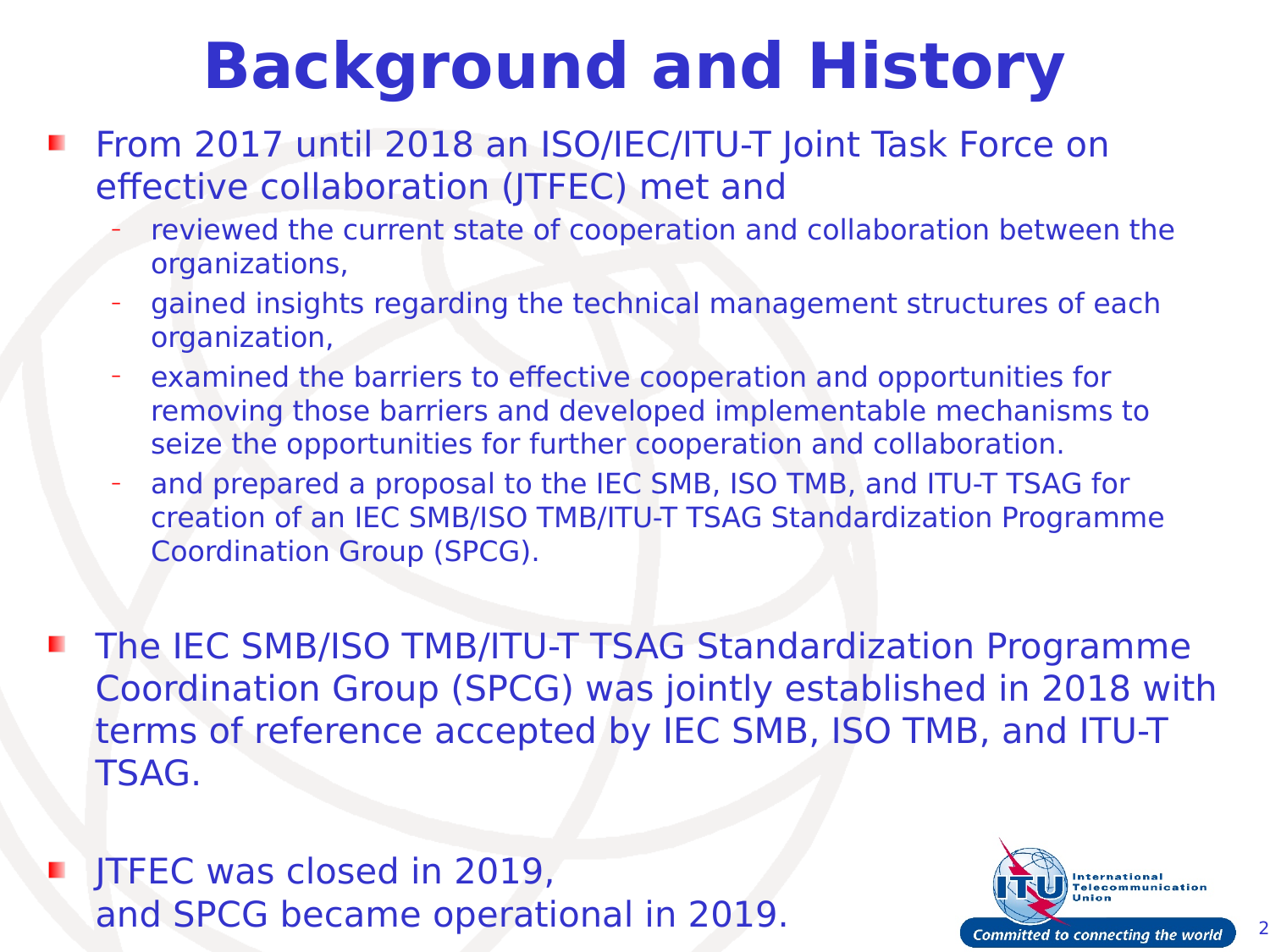

# Background and History
From 2017 until 2018 an ISO/IEC/ITU-T Joint Task Force on effective collaboration (JTFEC) met and
reviewed the current state of cooperation and collaboration between the organizations,
gained insights regarding the technical management structures of each organization,
examined the barriers to effective cooperation and opportunities for removing those barriers and developed implementable mechanisms to seize the opportunities for further cooperation and collaboration.
and prepared a proposal to the IEC SMB, ISO TMB, and ITU-T TSAG for creation of an IEC SMB/ISO TMB/ITU-T TSAG Standardization Programme Coordination Group (SPCG).

The IEC SMB/ISO TMB/ITU-T TSAG Standardization Programme Coordination Group (SPCG) was jointly established in 2018 with terms of reference accepted by IEC SMB, ISO TMB, and ITU-T TSAG.

JTFEC was closed in 2019,
and SPCG became operational in 2019.
2